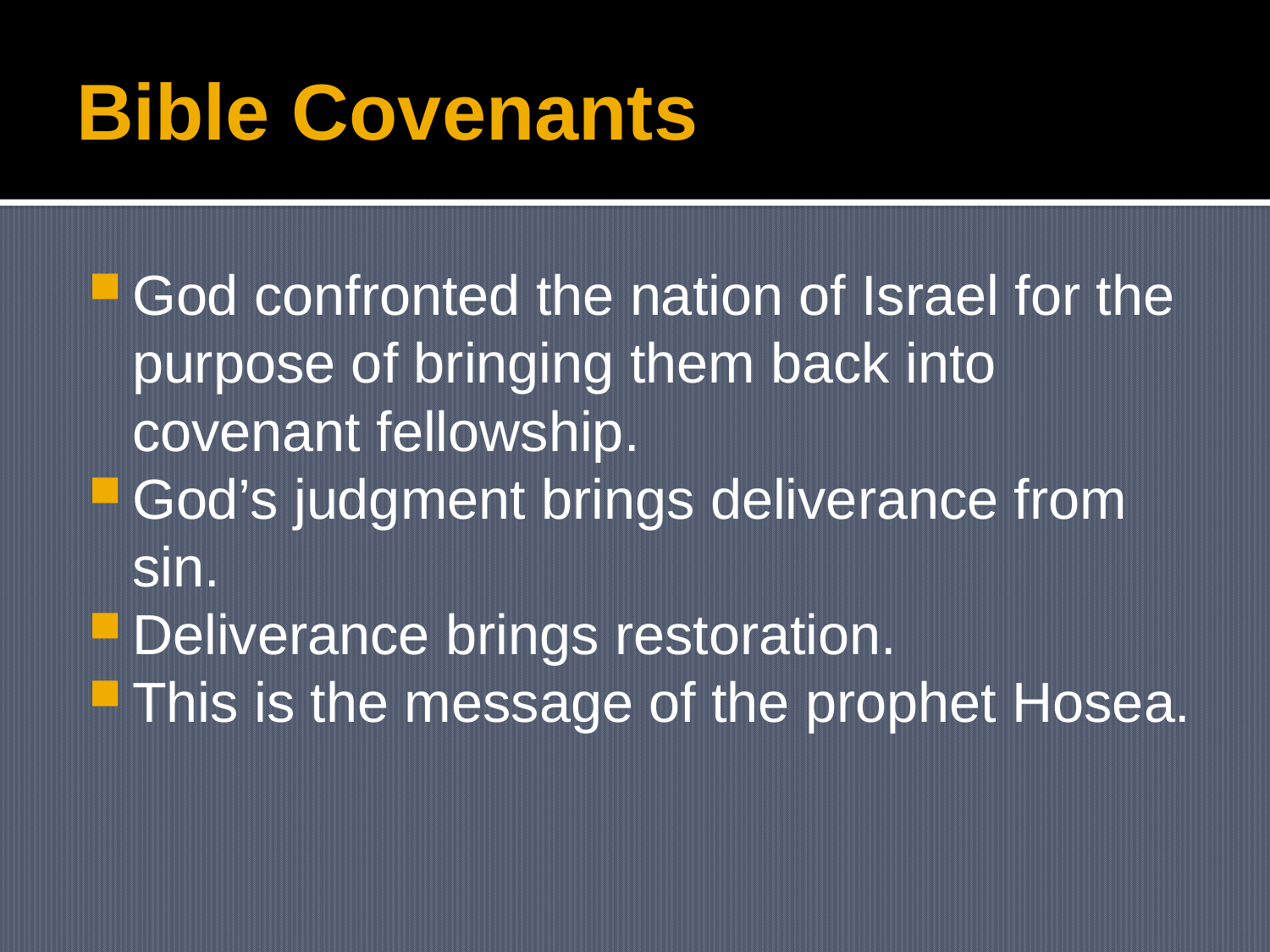

# Bible Covenants
God confronted the nation of Israel for the purpose of bringing them back into covenant fellowship.
God’s judgment brings deliverance from sin.
Deliverance brings restoration.
This is the message of the prophet Hosea.